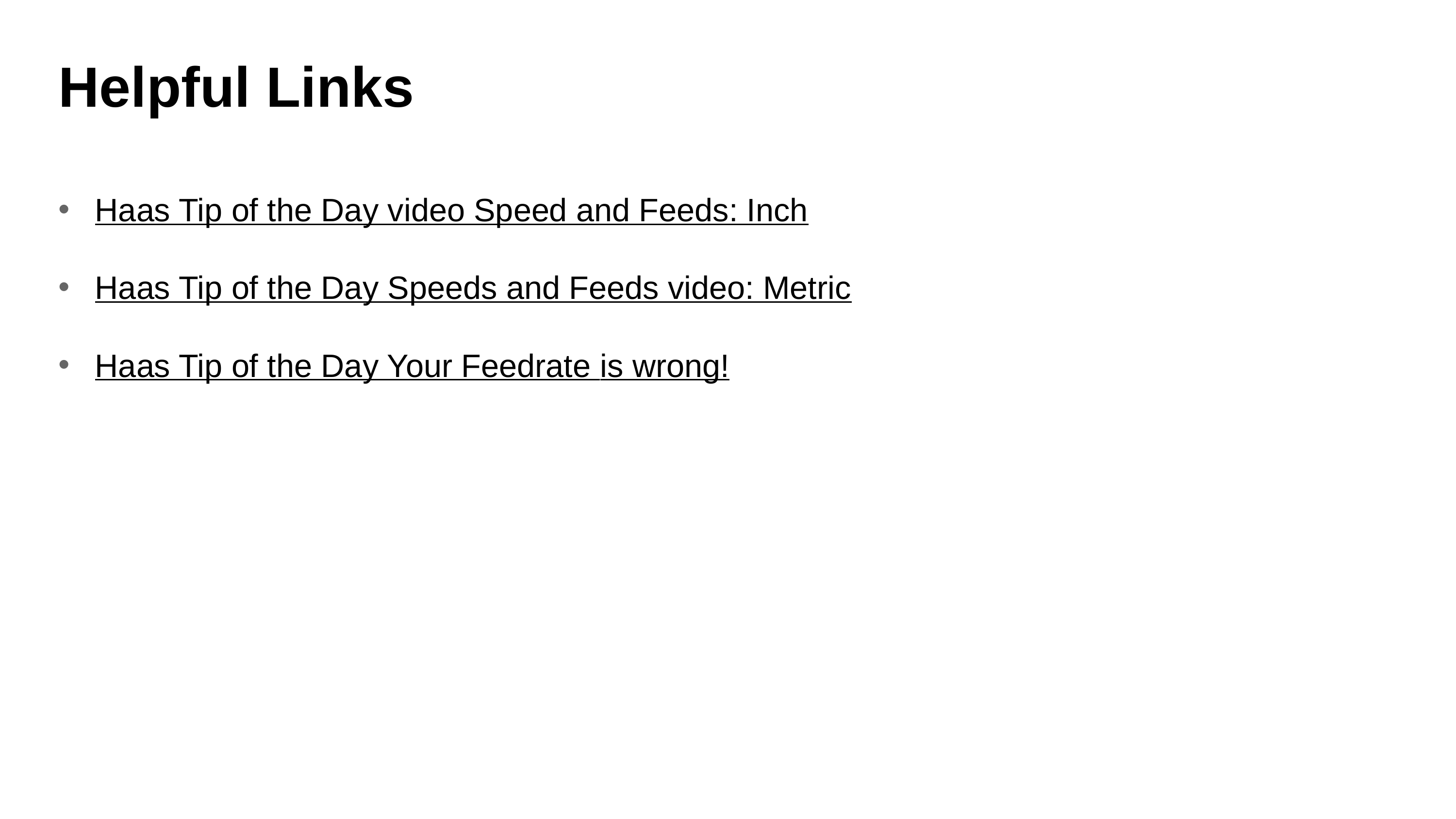

# Helpful Links
Haas Tip of the Day video Speed and Feeds: Inch

Haas Tip of the Day Speeds and Feeds video: Metric

Haas Tip of the Day Your Feedrate is wrong!